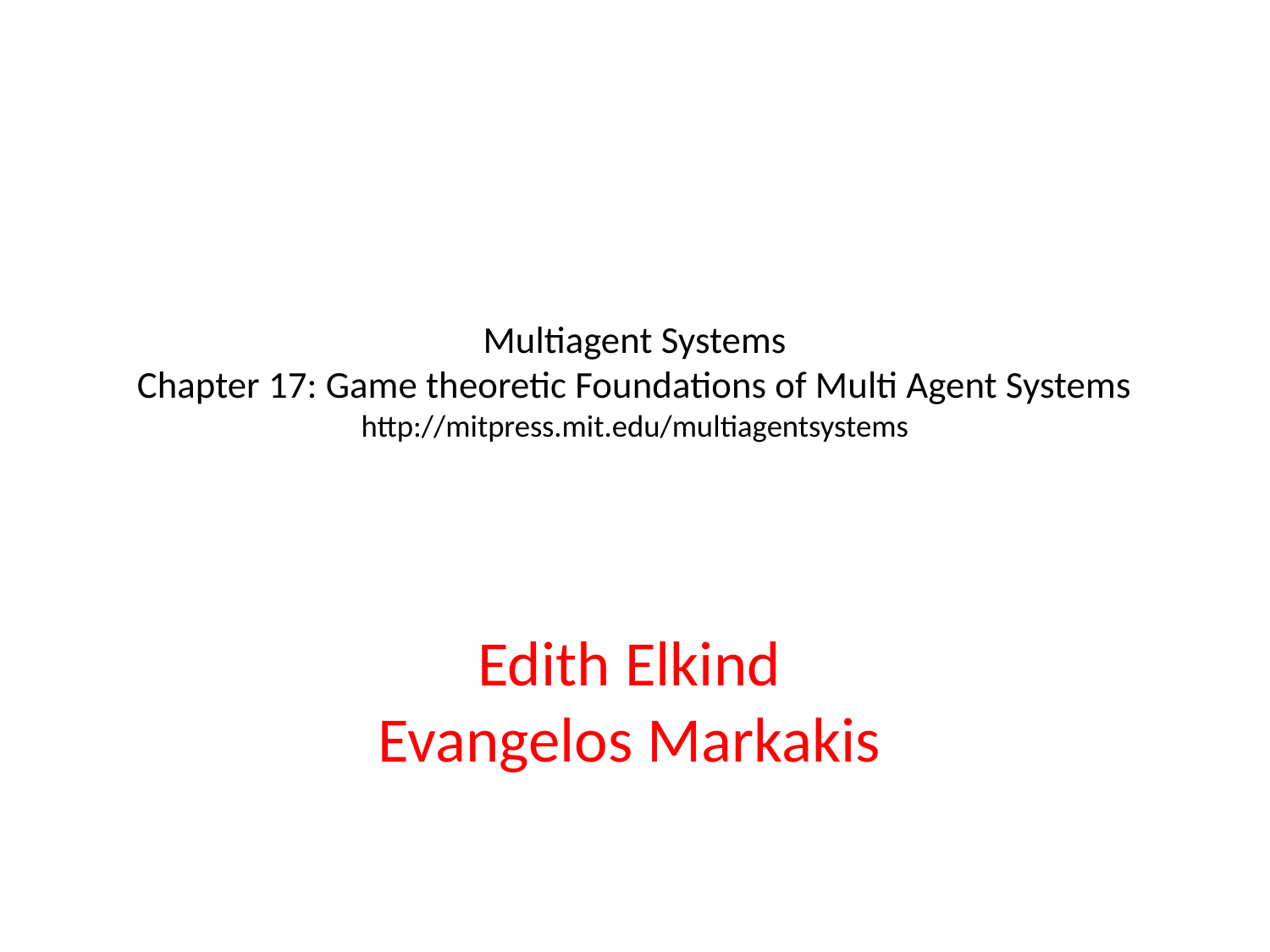

# Multiagent Systems Chapter 17: Game theoretic Foundations of Multi Agent Systems http://mitpress.mit.edu/multiagentsystems
Edith Elkind
Evangelos Markakis